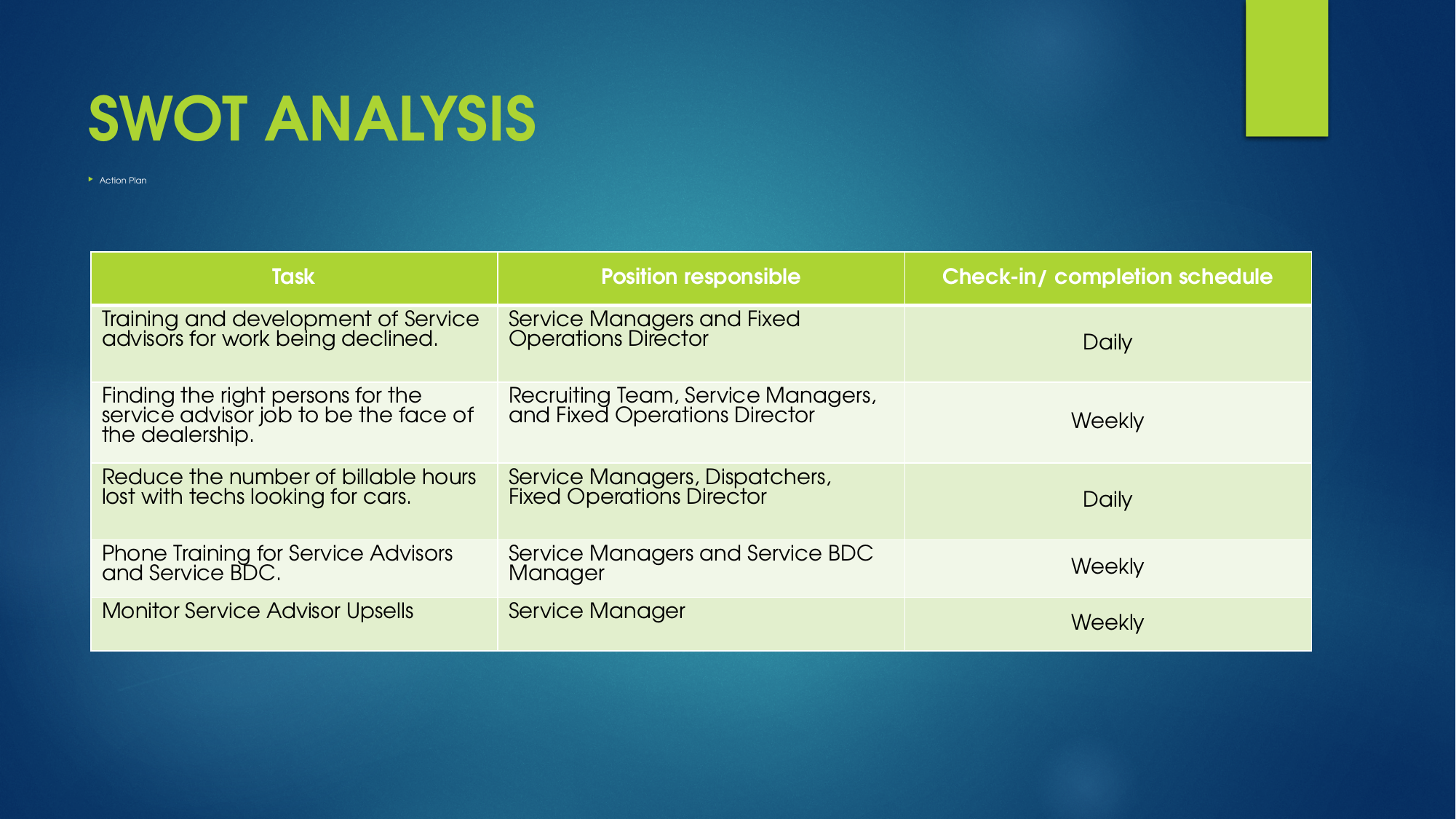

# SWOT ANALYSIS
Action Plan

| Task | Position responsible | Check-in/ completion schedule |
| --- | --- | --- |
| Training and development of Service advisors for work being declined. | Service Managers and Fixed Operations Director | Daily |
| Finding the right persons for the service advisor job to be the face of the dealership. | Recruiting Team, Service Managers, and Fixed Operations Director | Weekly |
| Reduce the number of billable hours lost with techs looking for cars. | Service Managers, Dispatchers, Fixed Operations Director | Daily |
| Phone Training for Service Advisors and Service BDC. | Service Managers and Service BDC Manager | Weekly |
| Monitor Service Advisor Upsells | Service Manager | Weekly |